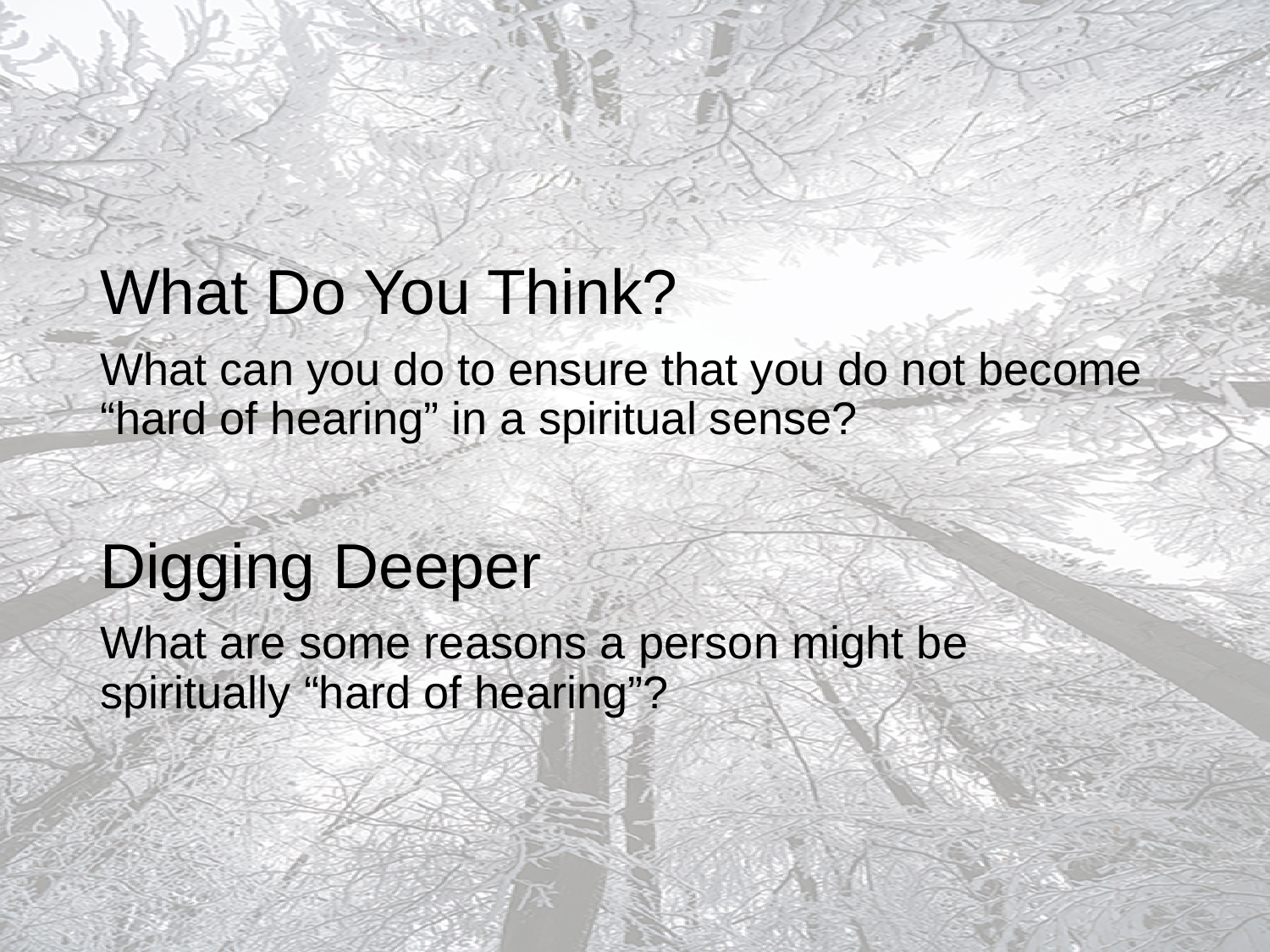

What Do You Think?
What can you do to ensure that you do not become “hard of hearing” in a spiritual sense?

Digging Deeper
What are some reasons a person might be spiritually “hard of hearing”?